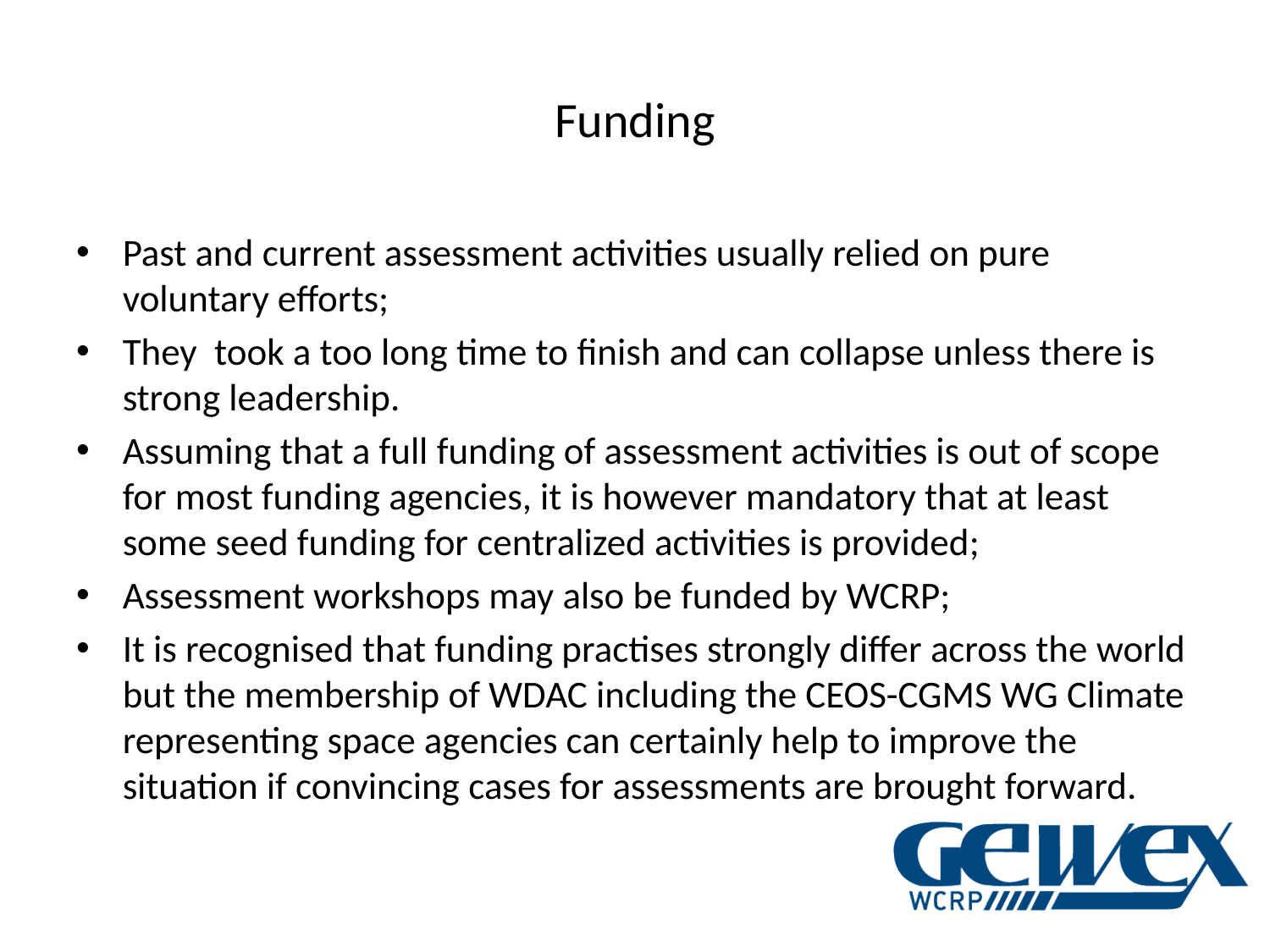

# Funding
Past and current assessment activities usually relied on pure voluntary efforts;
They  took a too long time to finish and can collapse unless there is strong leadership.
Assuming that a full funding of assessment activities is out of scope for most funding agencies, it is however mandatory that at least some seed funding for centralized activities is provided;
Assessment workshops may also be funded by WCRP;
It is recognised that funding practises strongly differ across the world but the membership of WDAC including the CEOS-CGMS WG Climate representing space agencies can certainly help to improve the situation if convincing cases for assessments are brought forward.